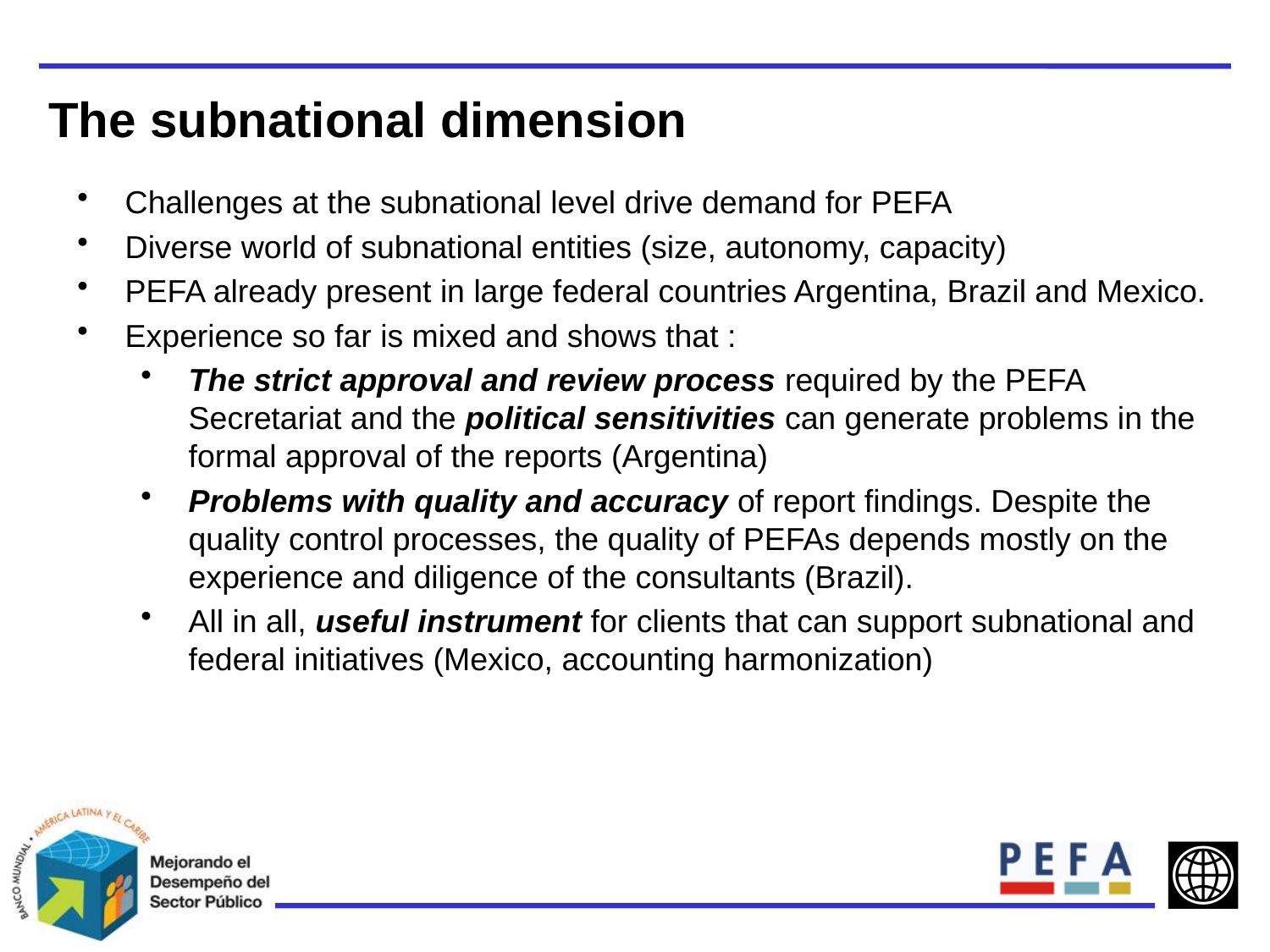

The subnational dimension
Challenges at the subnational level drive demand for PEFA
Diverse world of subnational entities (size, autonomy, capacity)
PEFA already present in large federal countries Argentina, Brazil and Mexico.
Experience so far is mixed and shows that :
The strict approval and review process required by the PEFA Secretariat and the political sensitivities can generate problems in the formal approval of the reports (Argentina)
Problems with quality and accuracy of report findings. Despite the quality control processes, the quality of PEFAs depends mostly on the experience and diligence of the consultants (Brazil).
All in all, useful instrument for clients that can support subnational and federal initiatives (Mexico, accounting harmonization)